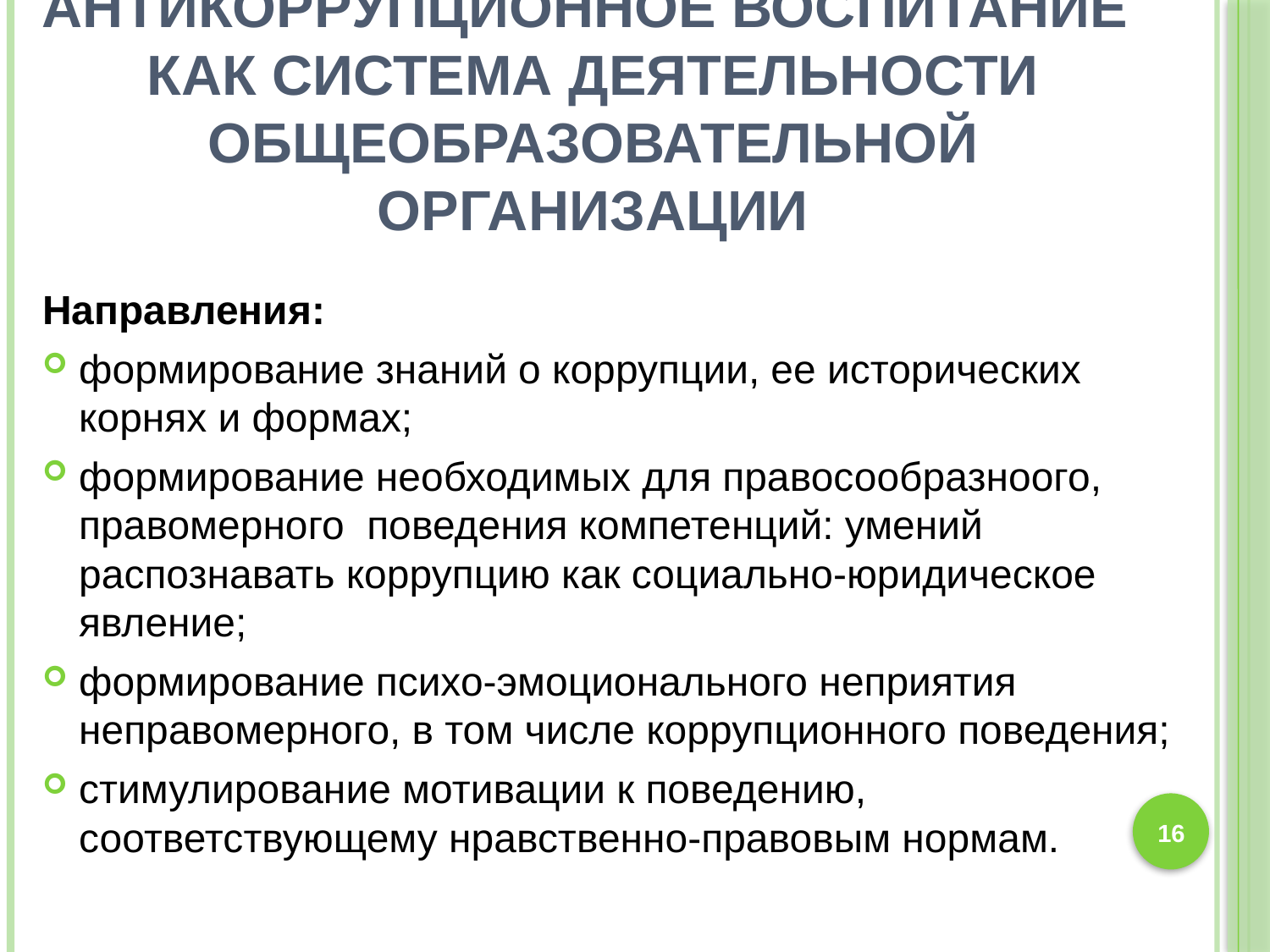

# Антикоррупционное воспитание как система деятельности общеобразовательной организации
Направления:
формирование знаний о коррупции, ее исторических корнях и формах;
формирование необходимых для правосообразноого, правомерного  поведения компетенций: умений распознавать коррупцию как социально-юридическое  явление;
формирование психо-эмоционального неприятия неправомерного, в том числе коррупционного поведения;
стимулирование мотивации к поведению, соответствующему нравственно-правовым нормам.

16